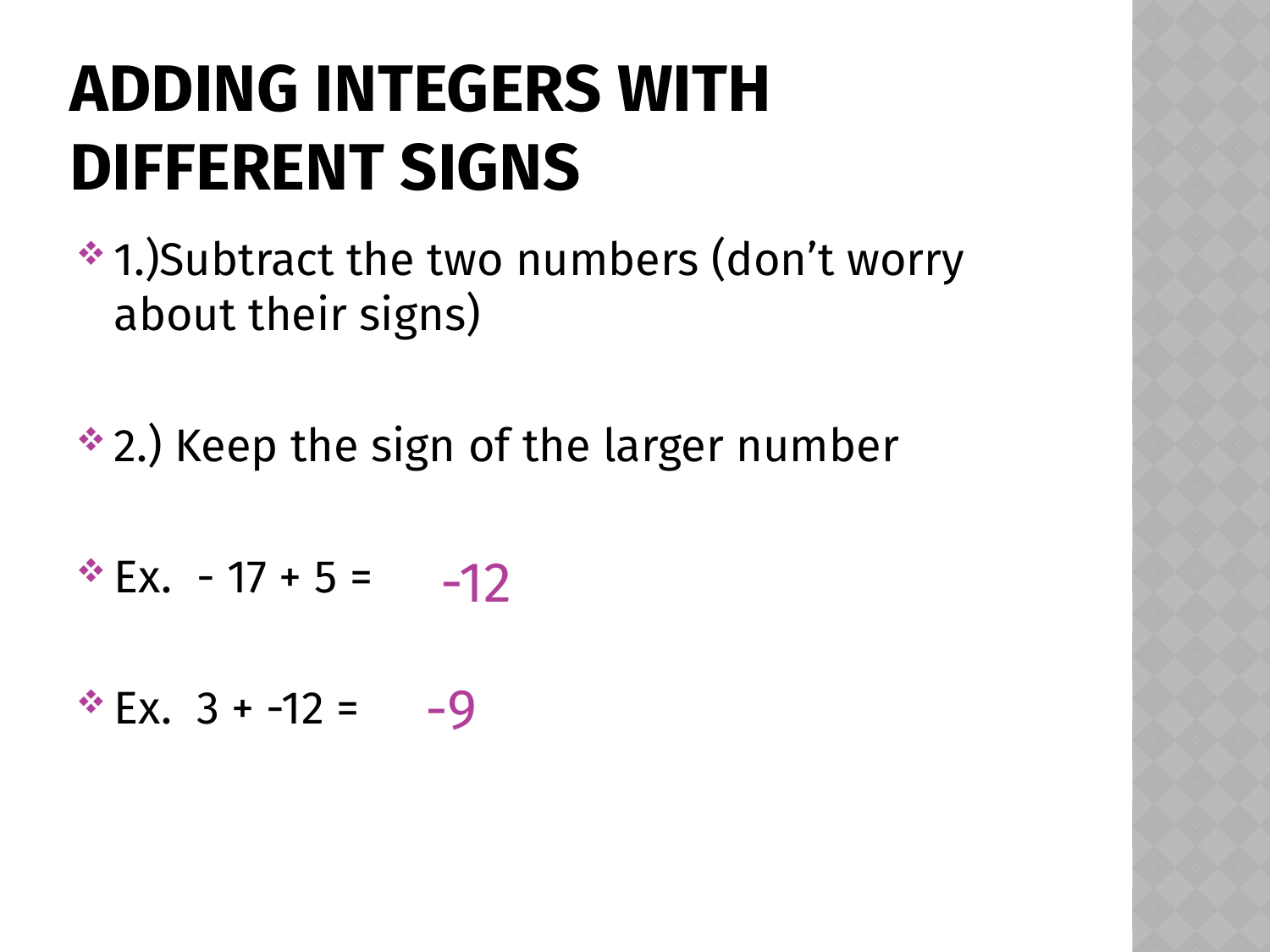

# Adding integers with different signs
1.)Subtract the two numbers (don’t worry about their signs)

2.) Keep the sign of the larger number

Ex.  - 17 + 5 =

Ex.  3 + -12 =

-12
-9